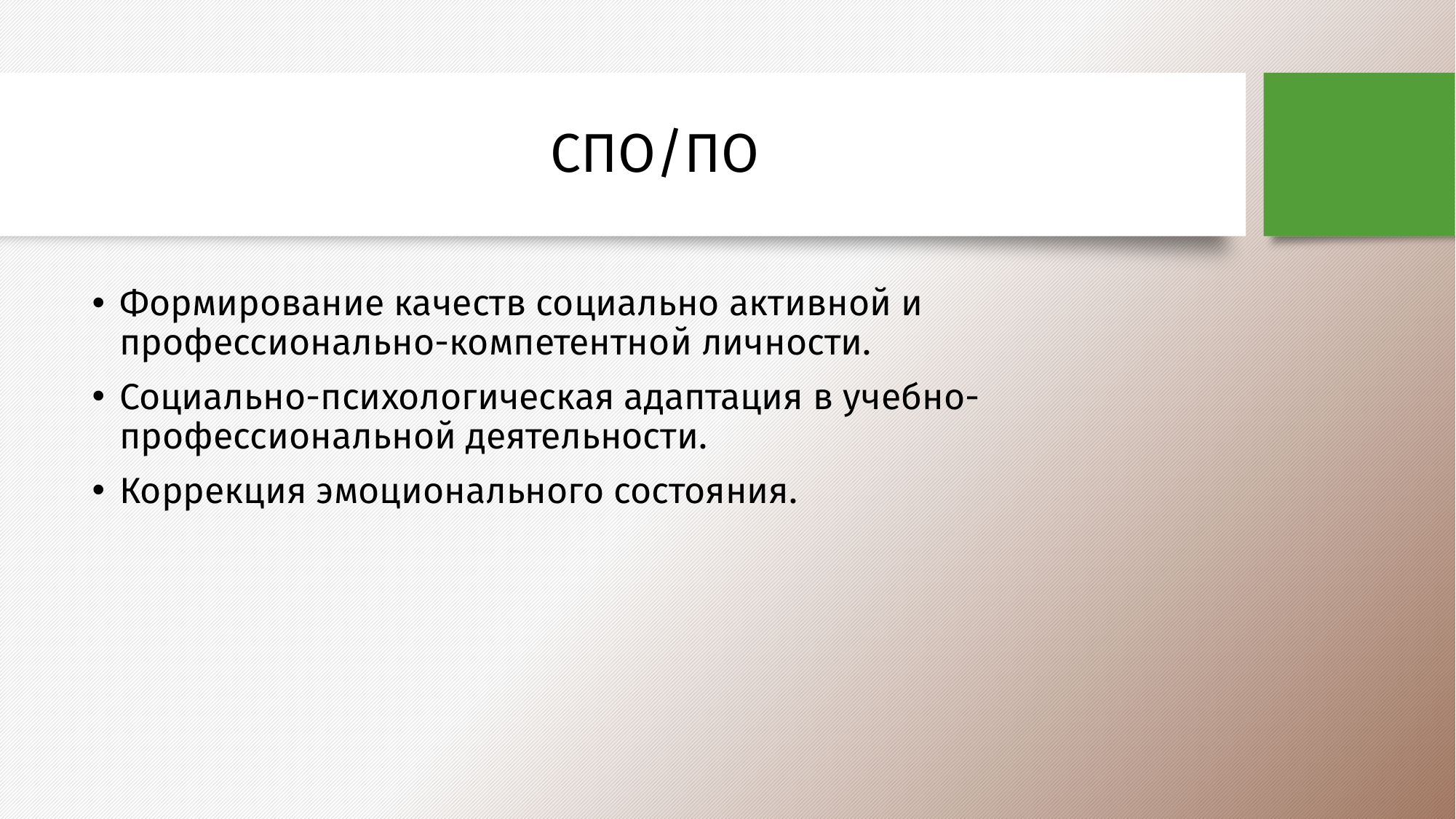

# СПО/ПО
Формирование качеств социально активной и профессионально-компетентной личности.
Социально-психологическая адаптация в учебно-профессиональной деятельности.
Коррекция эмоционального состояния.